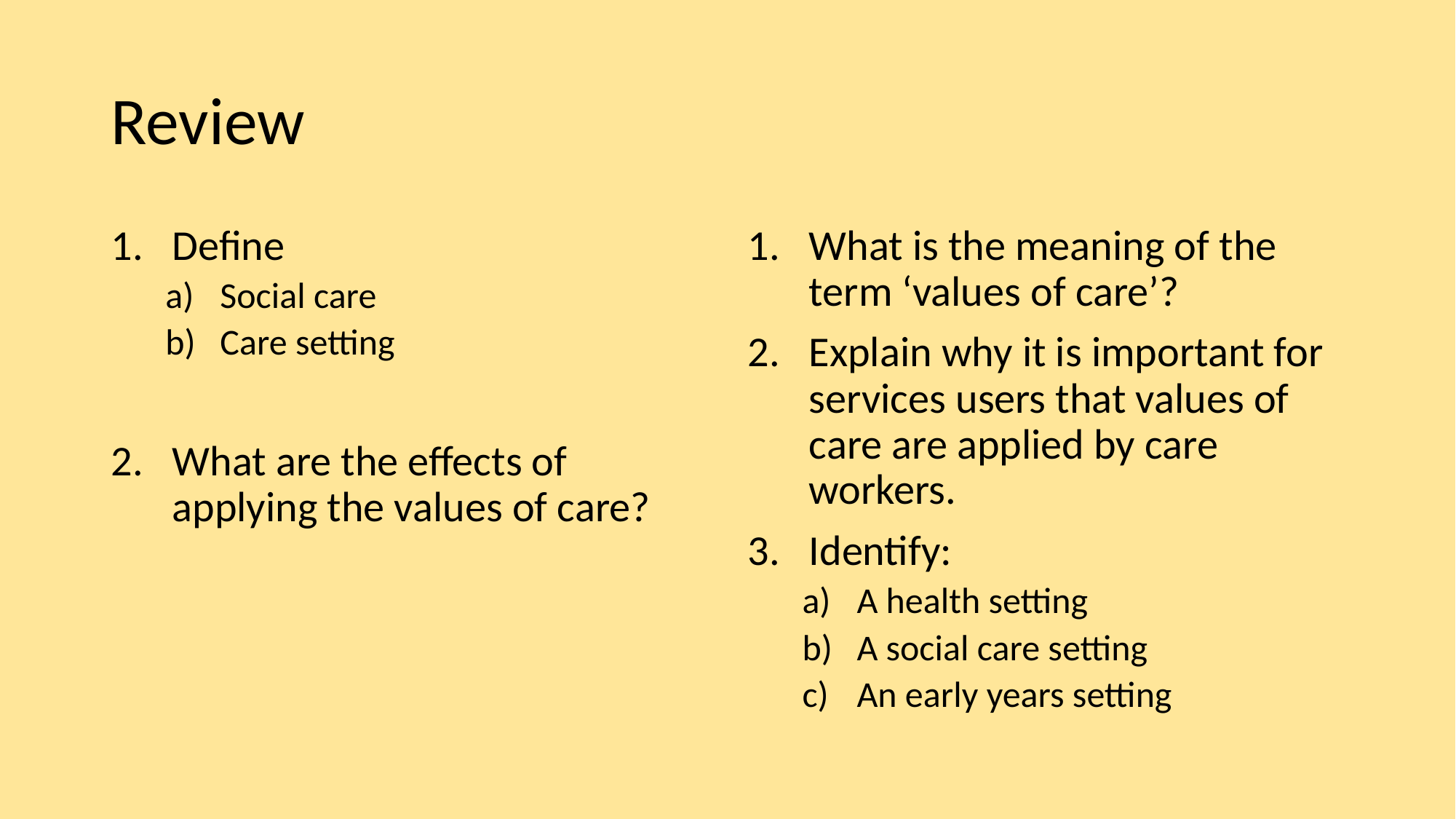

# Review
Define
Social care
Care setting

What are the effects of applying the values of care?
What is the meaning of the term ‘values of care’?
Explain why it is important for services users that values of care are applied by care workers.
Identify:
A health setting
A social care setting
An early years setting